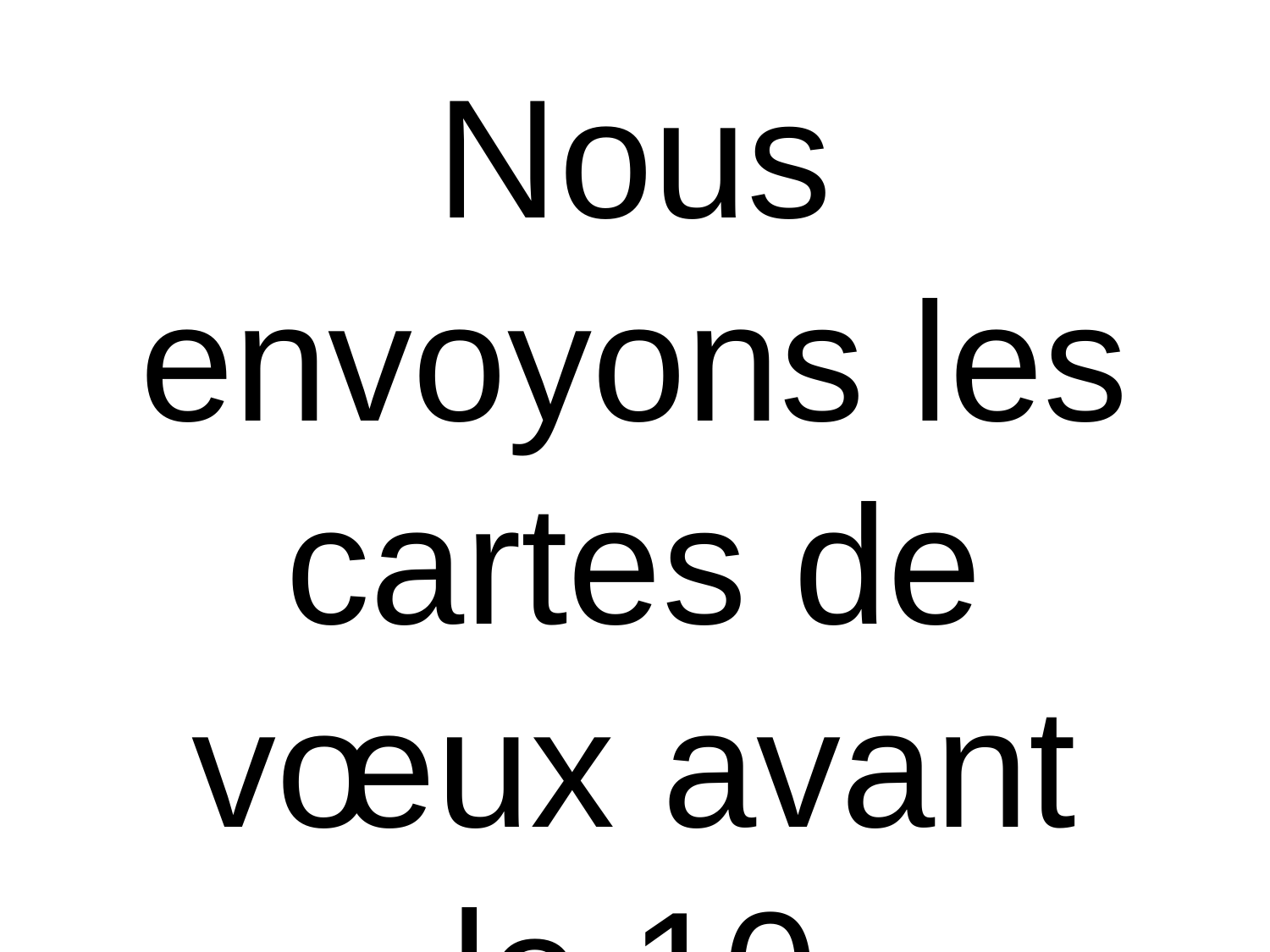

Nous envoyons les cartes de vœux avant le 10 décembre.